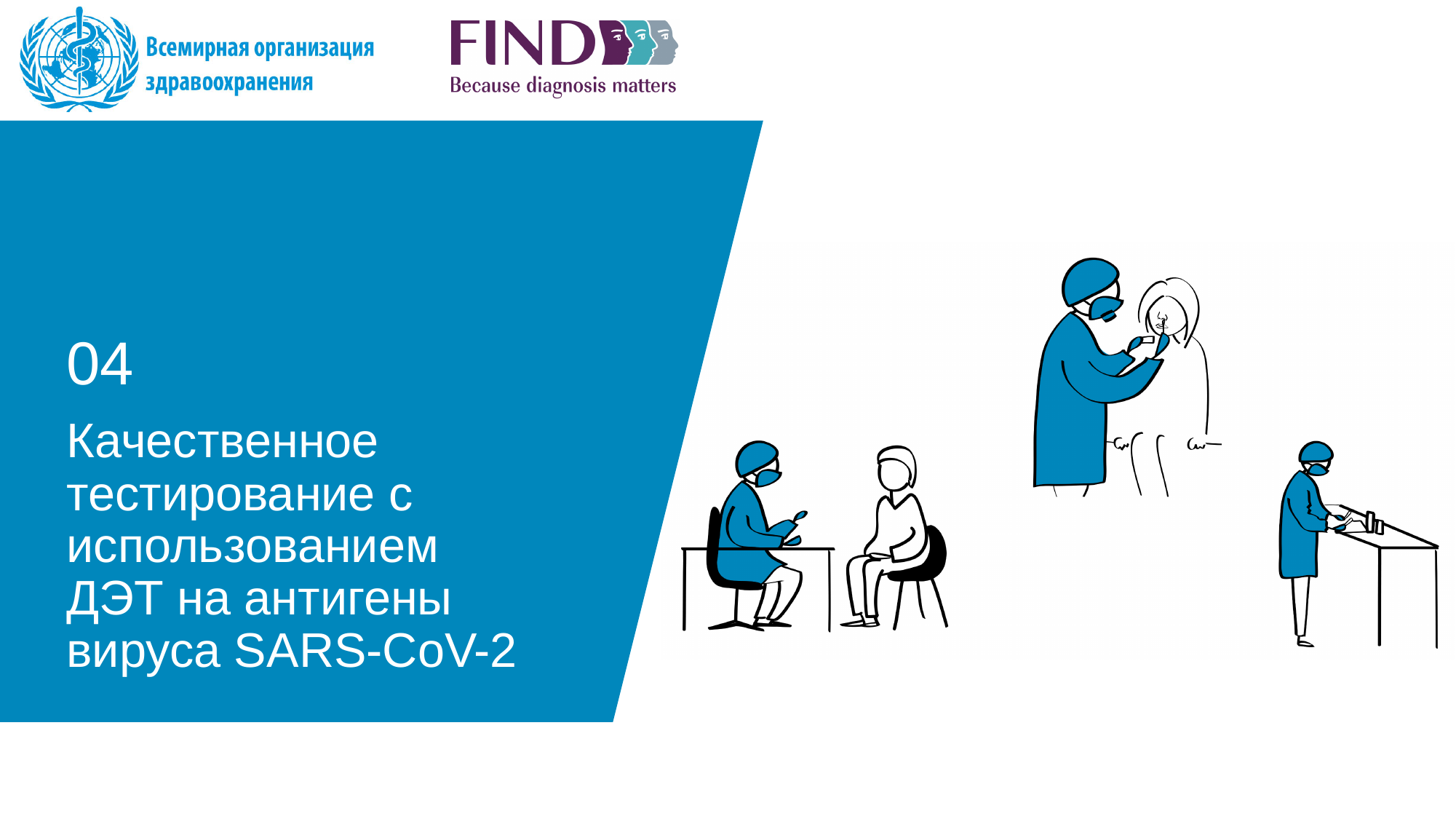

# 04
Качественное тестирование с использованием
ДЭТ на антигены
вируса SARS-CoV-2